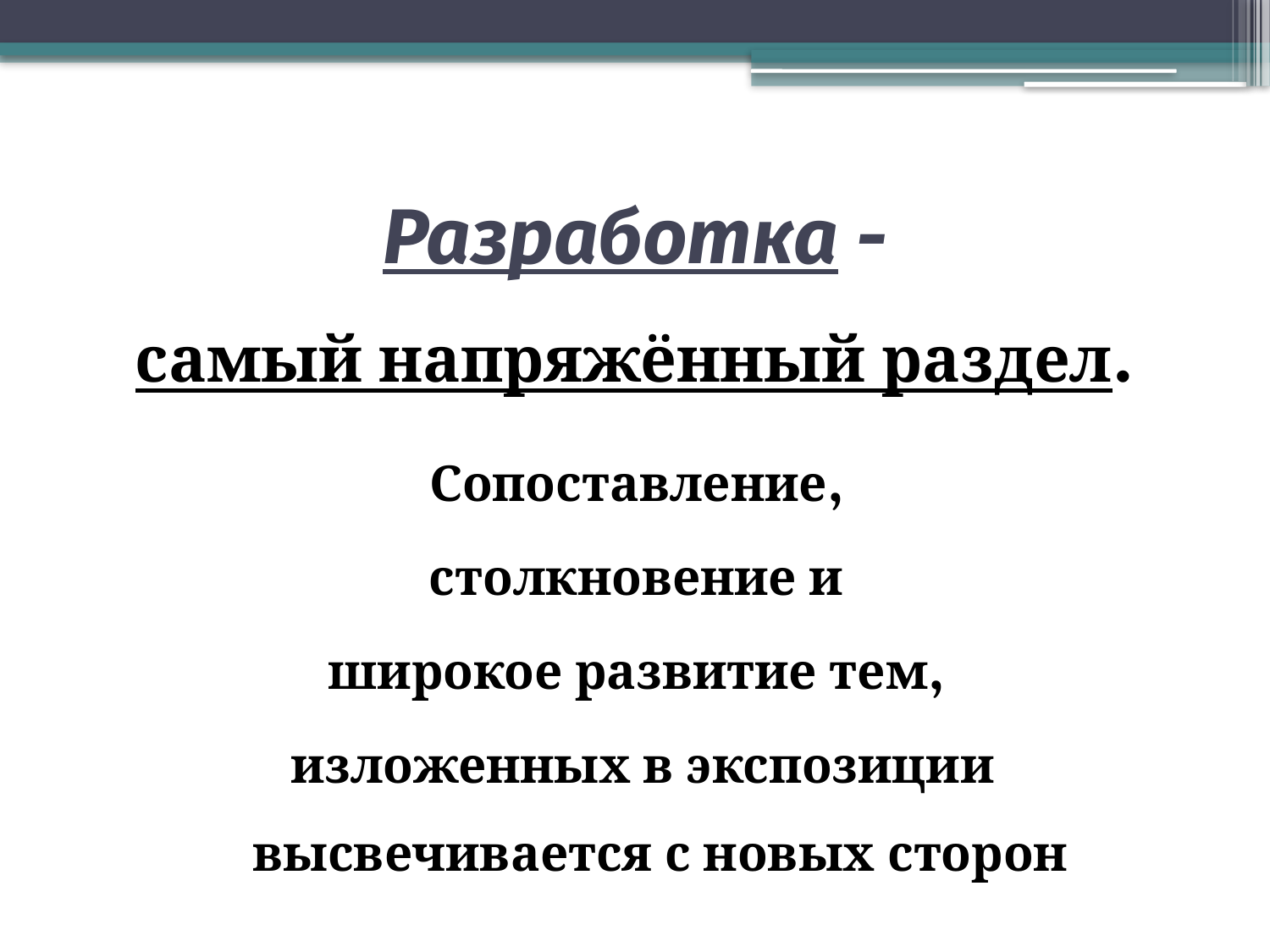

# Разработка -
самый напряжённый раздел.

Сопоставление,
столкновение и
широкое развитие тем,
изложенных в экспозиции высвечивается с новых сторон